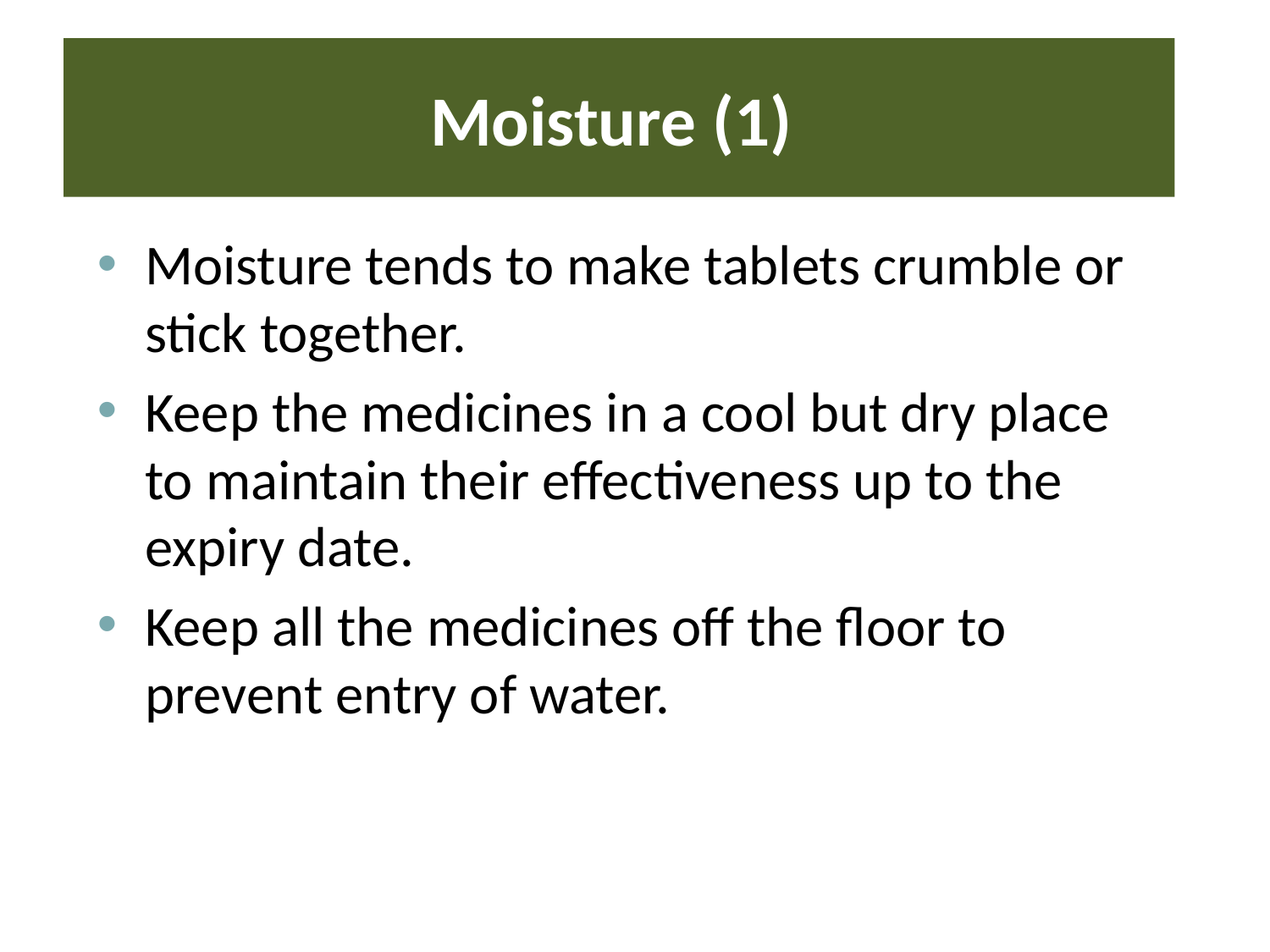

# Moisture (1)
Moisture tends to make tablets crumble or stick together.
Keep the medicines in a cool but dry place to maintain their effectiveness up to the expiry date.
Keep all the medicines off the floor to prevent entry of water.